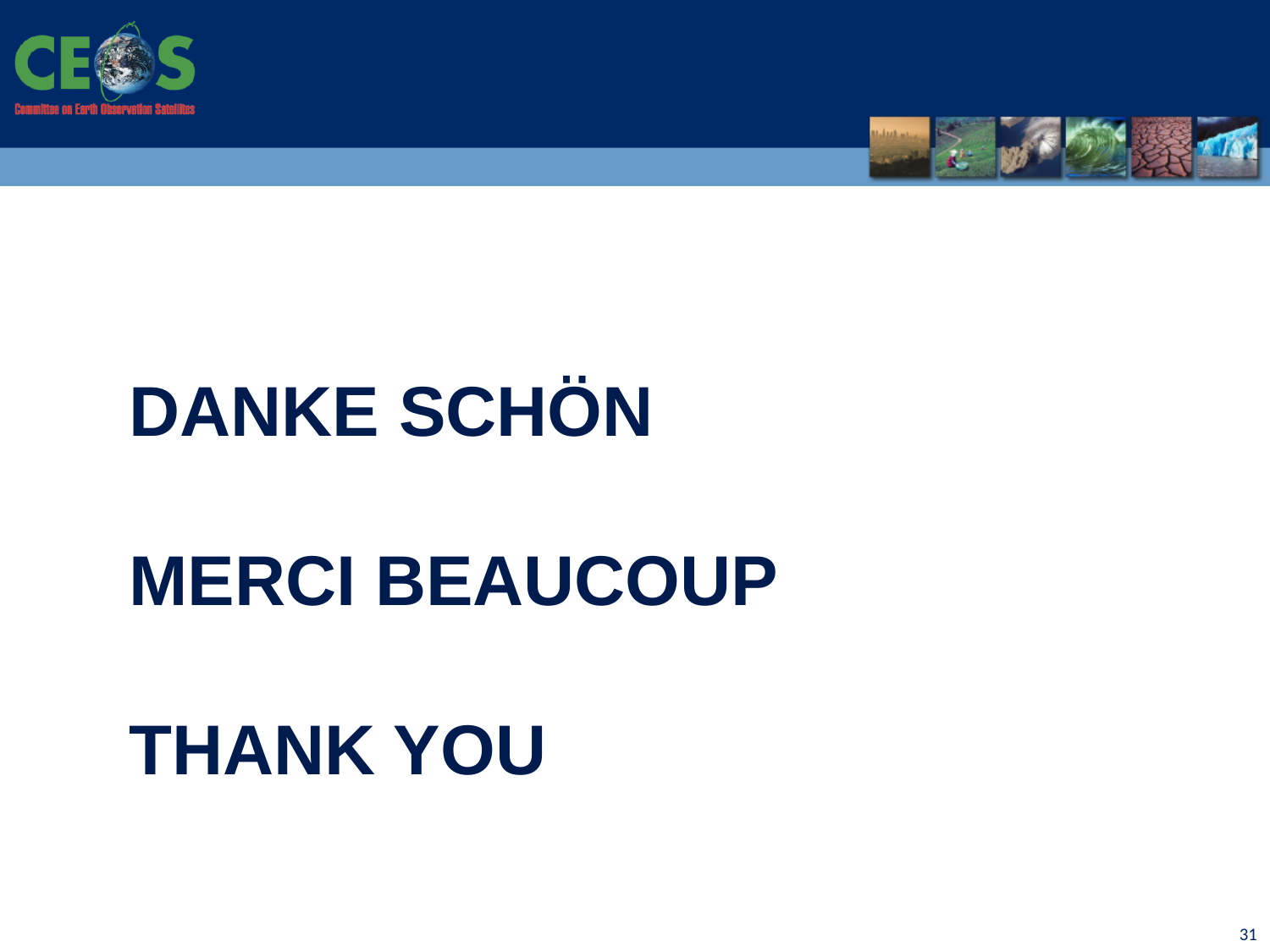

# Danke schön merci beaucoup thank you
31